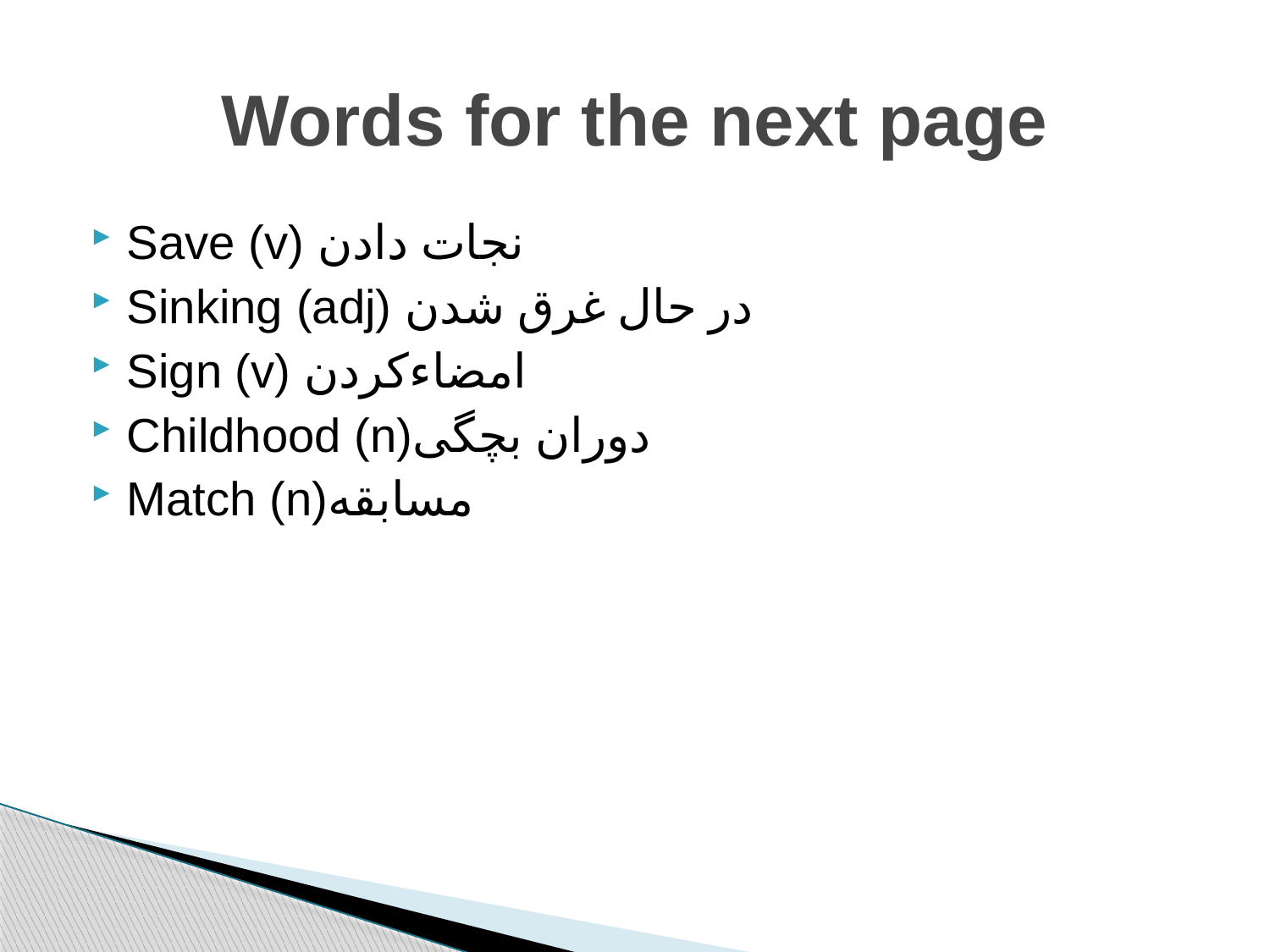

# Words for the next page
Save (v) نجات دادن
Sinking (adj) در حال غرق شدن
Sign (v) امضاءکردن
Childhood (n)دوران بچگی
Match (n)مسابقه